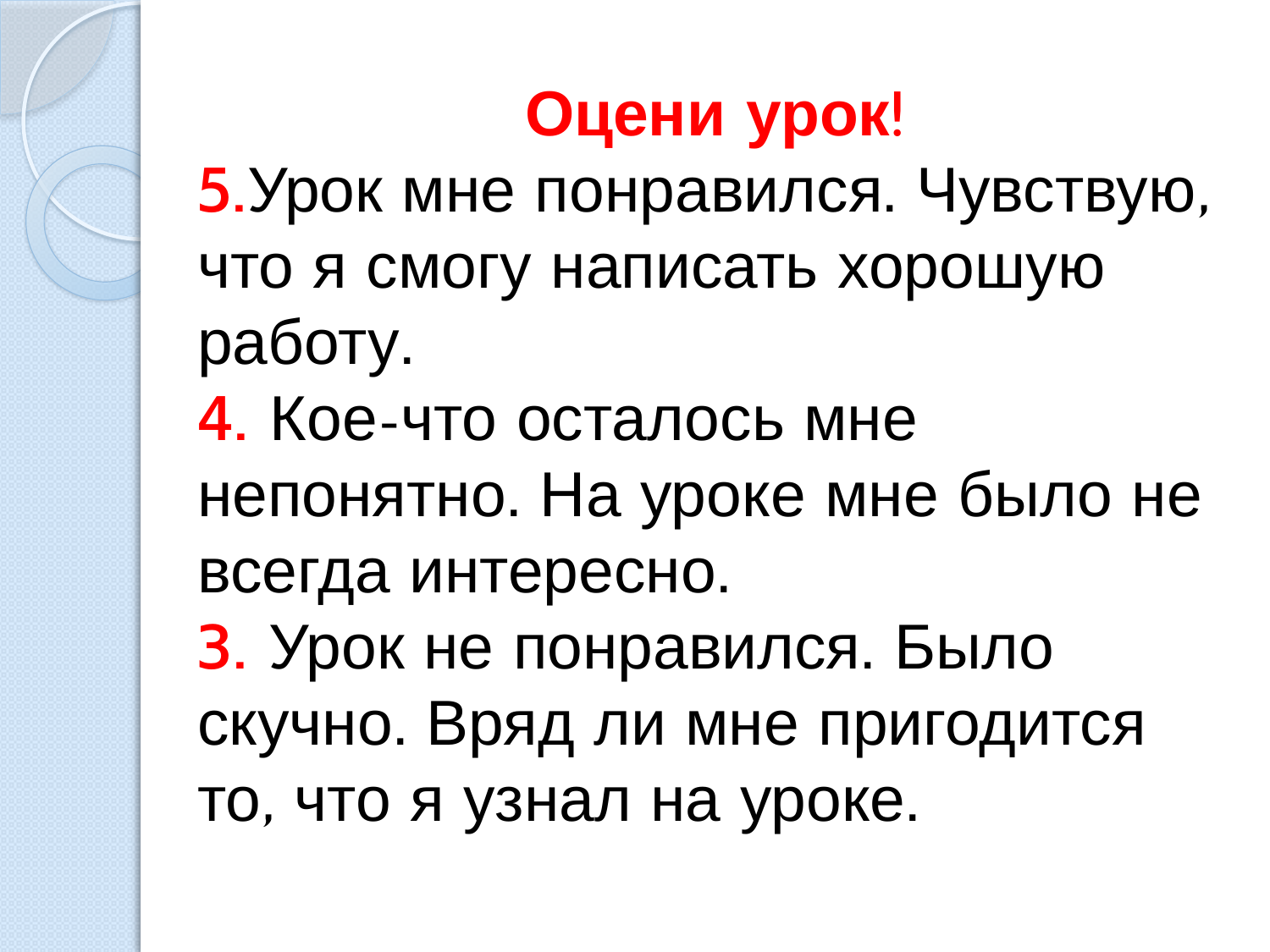

Оцени урок!
5.Урок мне понравился. Чувствую, что я смогу написать хорошую работу.
4. Кое-что осталось мне непонятно. На уроке мне было не всегда интересно.
3. Урок не понравился. Было скучно. Вряд ли мне пригодится то, что я узнал на уроке.